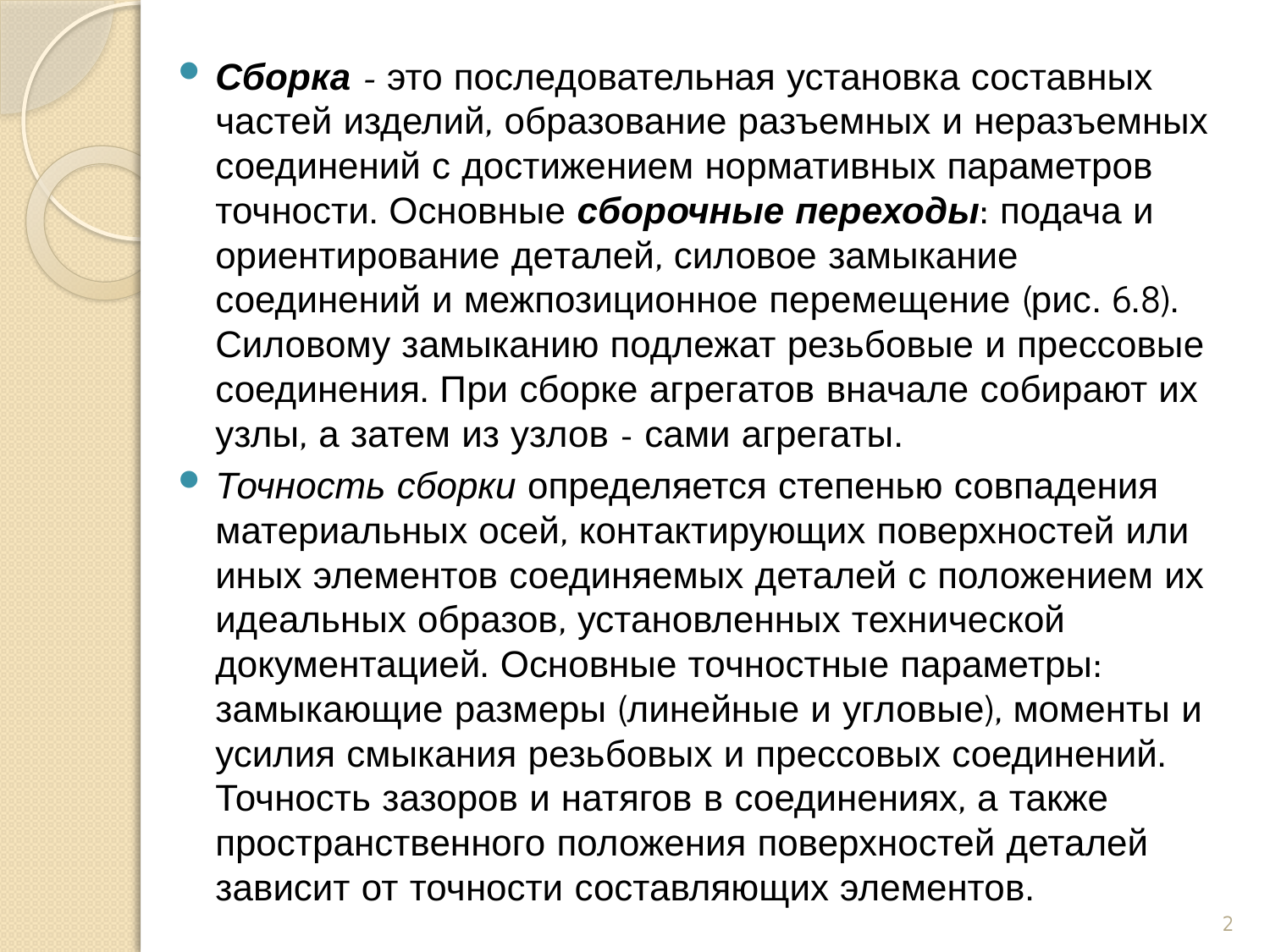

Сборка - это последовательная установка составных час­тей изделий, образование разъемных и неразъемных соедине­ний с достижением нормативных параметров точности. Основные сборочные переходы: подача и ориентирование де­талей, силовое замыкание соединений и межпозиционное пе­ремещение (рис. 6.8). Силовому замыканию подлежат резьбо­вые и прессовые соединения. При сборке агрегатов вначале собирают их узлы, а затем из узлов - сами агрегаты.
Точность сборки определяется степенью совпадения мате­риальных осей, контактирующих поверхностей или иных эле­ментов соединяемых деталей с положением их идеальных образов, установленных технической документацией. Основ­ные точностные параметры: замыкающие размеры (линейные и угловые), моменты и усилия смыкания резьбовых и прессовых соединений. Точность зазоров и натягов в соединениях, а так­же пространственного положения поверхностей деталей зави­сит от точности составляющих элементов.

2